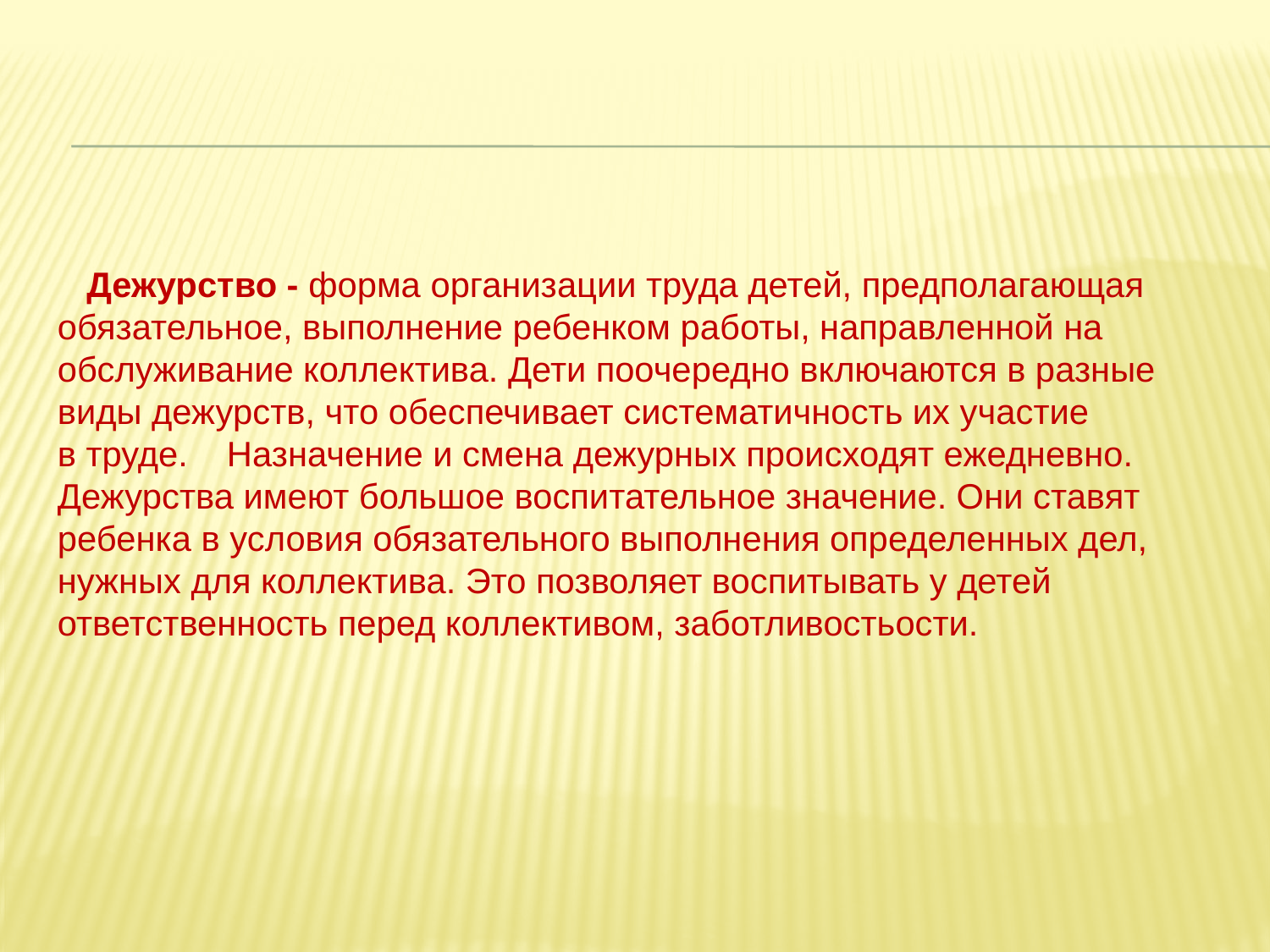

Дежурство - форма организации труда детей, предполагающая обязательное, выполнение ребенком работы, направленной на обслуживание коллектива. Дети поочередно включаются в разные виды дежурств, что обеспечивает систематичность их участие в труде.    Назначение и смена дежурных происходят ежедневно. Дежурства имеют большое воспитательное значение. Они ставят ребенка в условия обязательного выполнения определенных дел, нужных для коллектива. Это позволяет воспитывать у детей ответственность перед коллективом, заботливостьости.